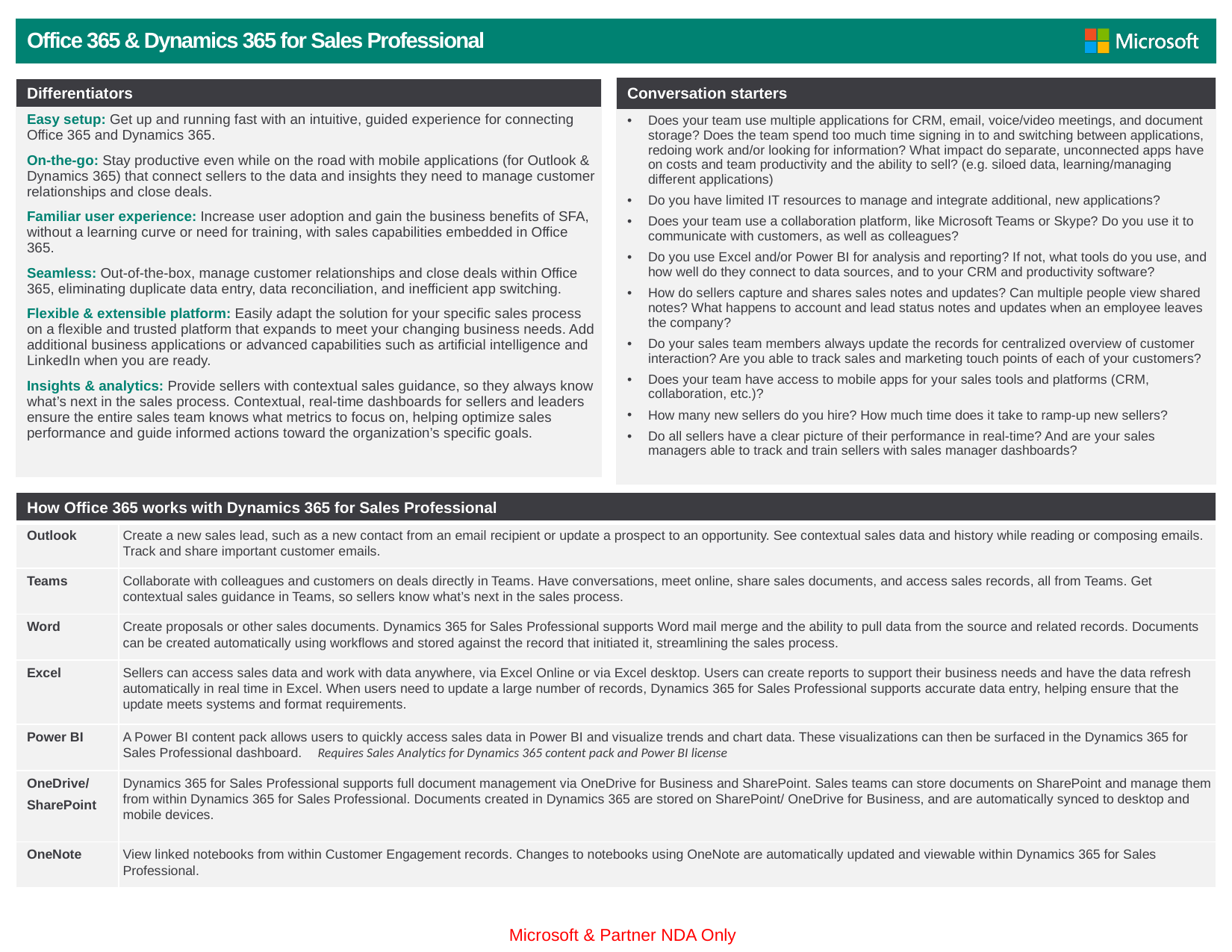

# Office 365 & Dynamics 365 for Sales Professional
| Conversation starters |
| --- |
| Does your team use multiple applications for CRM, email, voice/video meetings, and document storage? Does the team spend too much time signing in to and switching between applications, redoing work and/or looking for information? What impact do separate, unconnected apps have on costs and team productivity and the ability to sell? (e.g. siloed data, learning/managing different applications) Do you have limited IT resources to manage and integrate additional, new applications? Does your team use a collaboration platform, like Microsoft Teams or Skype? Do you use it to communicate with customers, as well as colleagues? Do you use Excel and/or Power BI for analysis and reporting? If not, what tools do you use, and how well do they connect to data sources, and to your CRM and productivity software?  How do sellers capture and shares sales notes and updates? Can multiple people view shared notes? What happens to account and lead status notes and updates when an employee leaves the company? Do your sales team members always update the records for centralized overview of customer interaction? Are you able to track sales and marketing touch points of each of your customers? Does your team have access to mobile apps for your sales tools and platforms (CRM, collaboration, etc.)? How many new sellers do you hire? How much time does it take to ramp-up new sellers? Do all sellers have a clear picture of their performance in real-time? And are your sales managers able to track and train sellers with sales manager dashboards? |
| Differentiators |
| --- |
| Easy setup: Get up and running fast with an intuitive, guided experience for connecting Office 365 and Dynamics 365. On-the-go: Stay productive even while on the road with mobile applications (for Outlook & Dynamics 365) that connect sellers to the data and insights they need to manage customer relationships and close deals. Familiar user experience: Increase user adoption and gain the business benefits of SFA, without a learning curve or need for training, with sales capabilities embedded in Office 365. Seamless: Out-of-the-box, manage customer relationships and close deals within Office 365, eliminating duplicate data entry, data reconciliation, and inefficient app switching. Flexible & extensible platform: Easily adapt the solution for your specific sales process on a flexible and trusted platform that expands to meet your changing business needs. Add additional business applications or advanced capabilities such as artificial intelligence and LinkedIn when you are ready. Insights & analytics: Provide sellers with contextual sales guidance, so they always know what’s next in the sales process. Contextual, real-time dashboards for sellers and leaders ensure the entire sales team knows what metrics to focus on, helping optimize sales performance and guide informed actions toward the organization’s specific goals. |
| How Office 365 works with Dynamics 365 for Sales Professional |  |
| --- | --- |
| Outlook | Create a new sales lead, such as a new contact from an email recipient or update a prospect to an opportunity. See contextual sales data and history while reading or composing emails. Track and share important customer emails. |
| Teams | Collaborate with colleagues and customers on deals directly in Teams. Have conversations, meet online, share sales documents, and access sales records, all from Teams. Get contextual sales guidance in Teams, so sellers know what’s next in the sales process. |
| Word | Create proposals or other sales documents. Dynamics 365 for Sales Professional supports Word mail merge and the ability to pull data from the source and related records. Documents can be created automatically using workflows and stored against the record that initiated it, streamlining the sales process. |
| Excel | Sellers can access sales data and work with data anywhere, via Excel Online or via Excel desktop. Users can create reports to support their business needs and have the data refresh automatically in real time in Excel. When users need to update a large number of records, Dynamics 365 for Sales Professional supports accurate data entry, helping ensure that the update meets systems and format requirements. |
| Power BI | A Power BI content pack allows users to quickly access sales data in Power BI and visualize trends and chart data. These visualizations can then be surfaced in the Dynamics 365 for Sales Professional dashboard. Requires Sales Analytics for Dynamics 365 content pack and Power BI license |
| OneDrive/ SharePoint | Dynamics 365 for Sales Professional supports full document management via OneDrive for Business and SharePoint. Sales teams can store documents on SharePoint and manage them from within Dynamics 365 for Sales Professional. Documents created in Dynamics 365 are stored on SharePoint/ OneDrive for Business, and are automatically synced to desktop and mobile devices. |
| OneNote | View linked notebooks from within Customer Engagement records. Changes to notebooks using OneNote are automatically updated and viewable within Dynamics 365 for Sales Professional. |